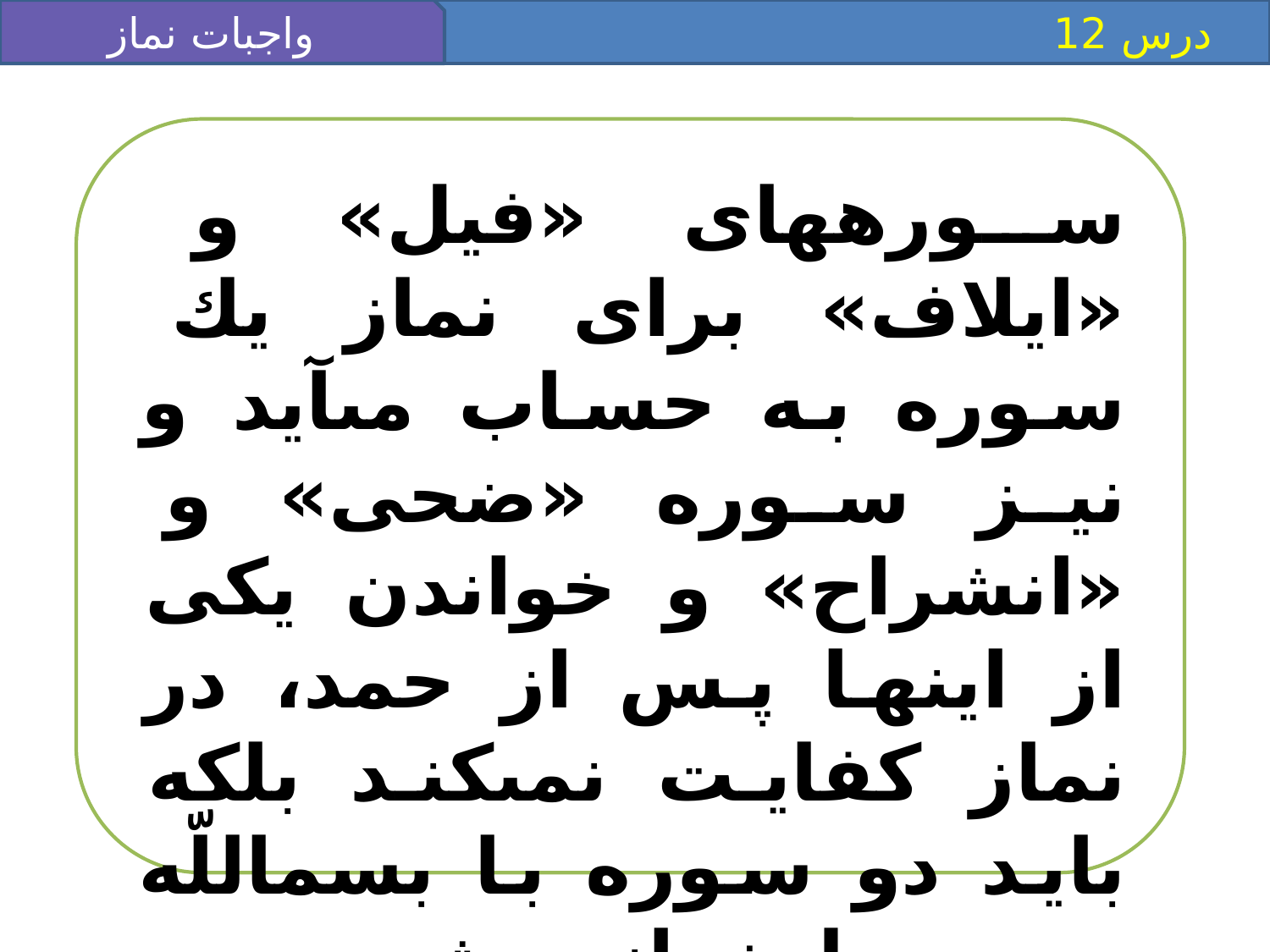

واجبات نماز 2
 درس 12

سوره‏هاى «فيل» و «ايلاف» براى نماز يك سوره به حساب مى‏آيد و نيز سوره «ضحى» و «انشراح» و خواندن يكى از اين‏ها پس از حمد، در نماز كفايت نمى‏كند بلكه بايد دو سوره با بسم‏اللّه در وسط خوانده شود.